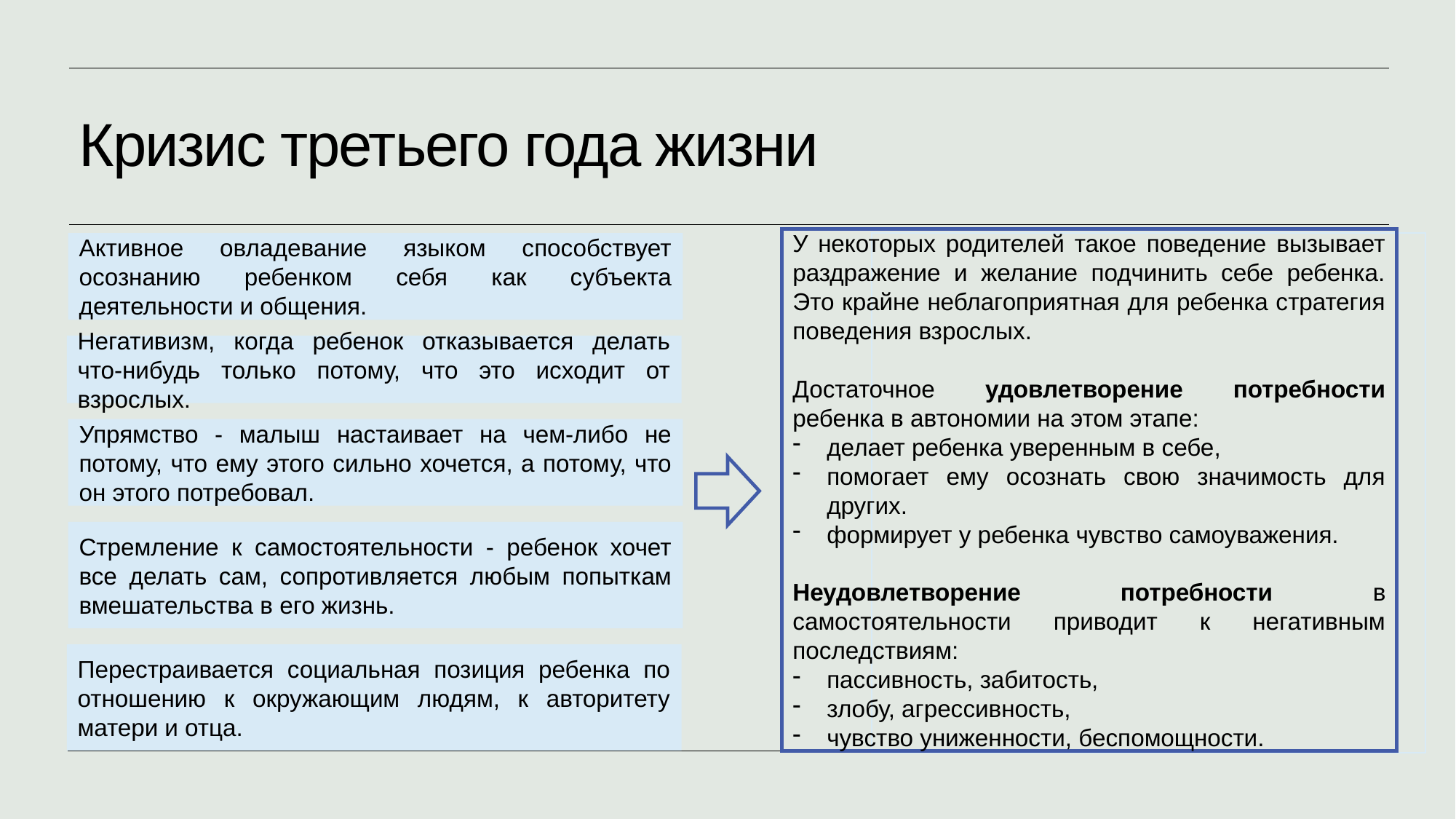

# Кризис третьего года жизни
У некоторых родителей такое поведение вызывает раздражение и желание подчинить себе ребенка. Это крайне неблагоприятная для ребенка стратегия поведения взрослых.

Достаточное удовлетворение потребности ребенка в автономии на этом этапе:
делает ребенка уверенным в себе,
помогает ему осознать свою значимость для других.
формирует у ребенка чувство самоуважения.

Неудовлетворение потребности в самостоятельности приводит к негативным последствиям:
пассивность, забитость,
злобу, агрессивность,
чувство униженности, беспомощности.
Активное овладевание языком способствует осознанию ребенком себя как субъекта деятельности и общения.

Негативизм, когда ребенок отказывается делать что-нибудь только потому, что это исходит от взрослых.
Упрямство - малыш настаивает на чем-либо не потому, что ему этого сильно хочется, а потому, что он этого потребовал.

Стремление к самостоятельности - ребенок хочет все делать сам, сопротивляется любым попыткам вмешательства в его жизнь.
Перестраивается социальная позиция ребенка по отношению к окружающим людям, к авторитету матери и отца.